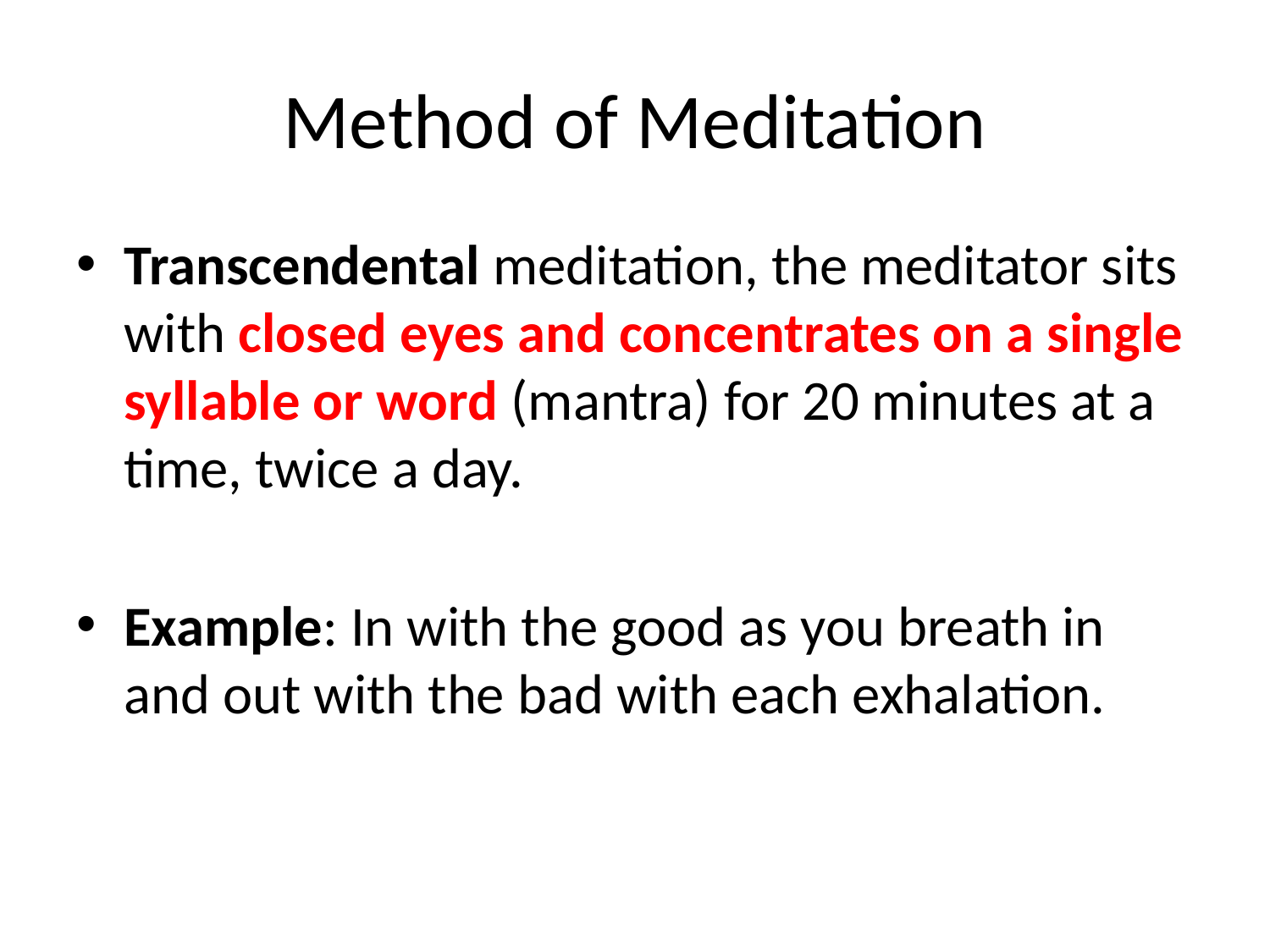

# Method of Meditation
Transcendental meditation, the meditator sits with closed eyes and concentrates on a single syllable or word (mantra) for 20 minutes at a time, twice a day.

Example: In with the good as you breath in and out with the bad with each exhalation.